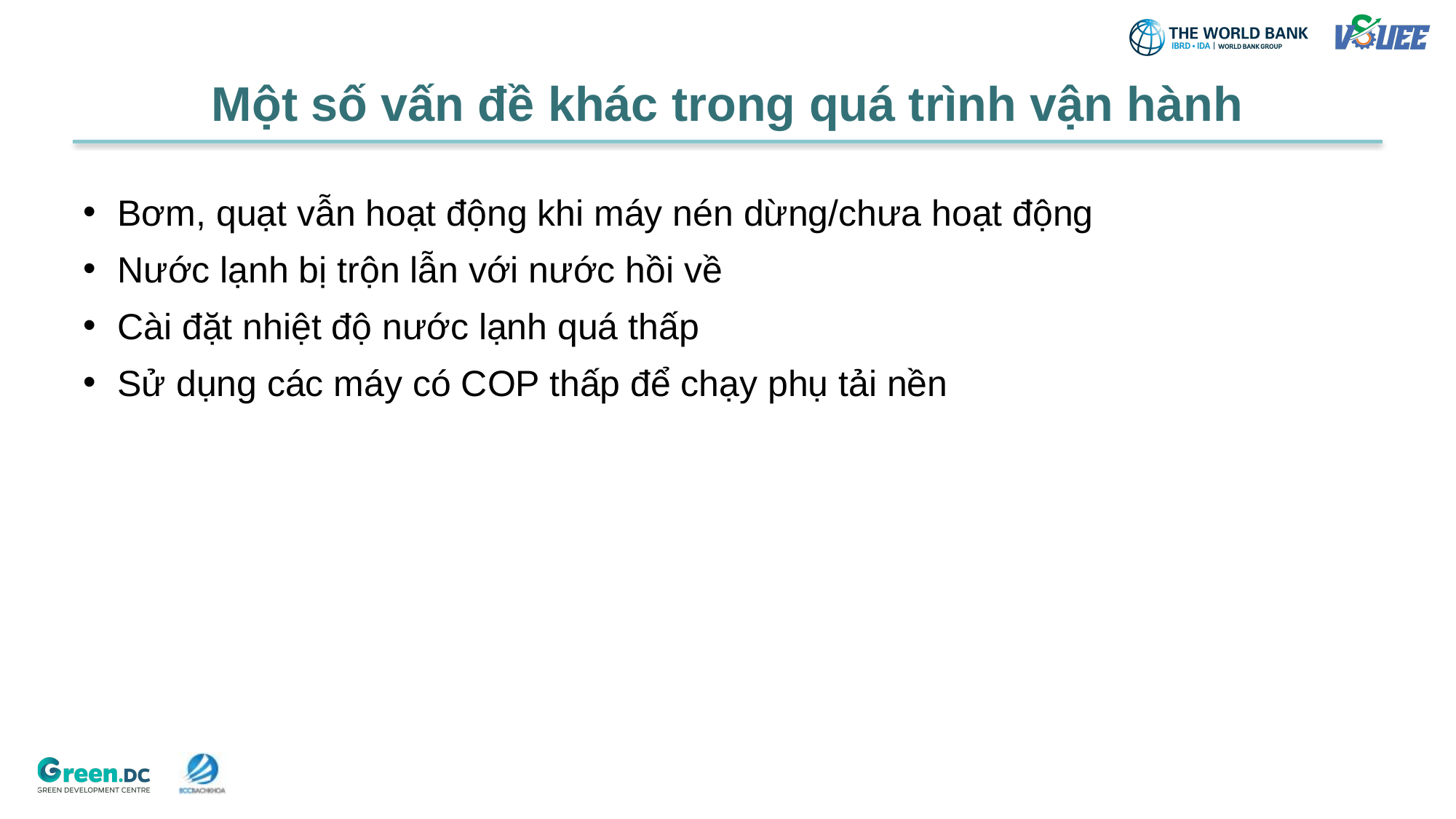

# Một số vấn đề khác trong quá trình vận hành
Bơm, quạt vẫn hoạt động khi máy nén dừng/chưa hoạt động
Nước lạnh bị trộn lẫn với nước hồi về
Cài đặt nhiệt độ nước lạnh quá thấp
Sử dụng các máy có COP thấp để chạy phụ tải nền